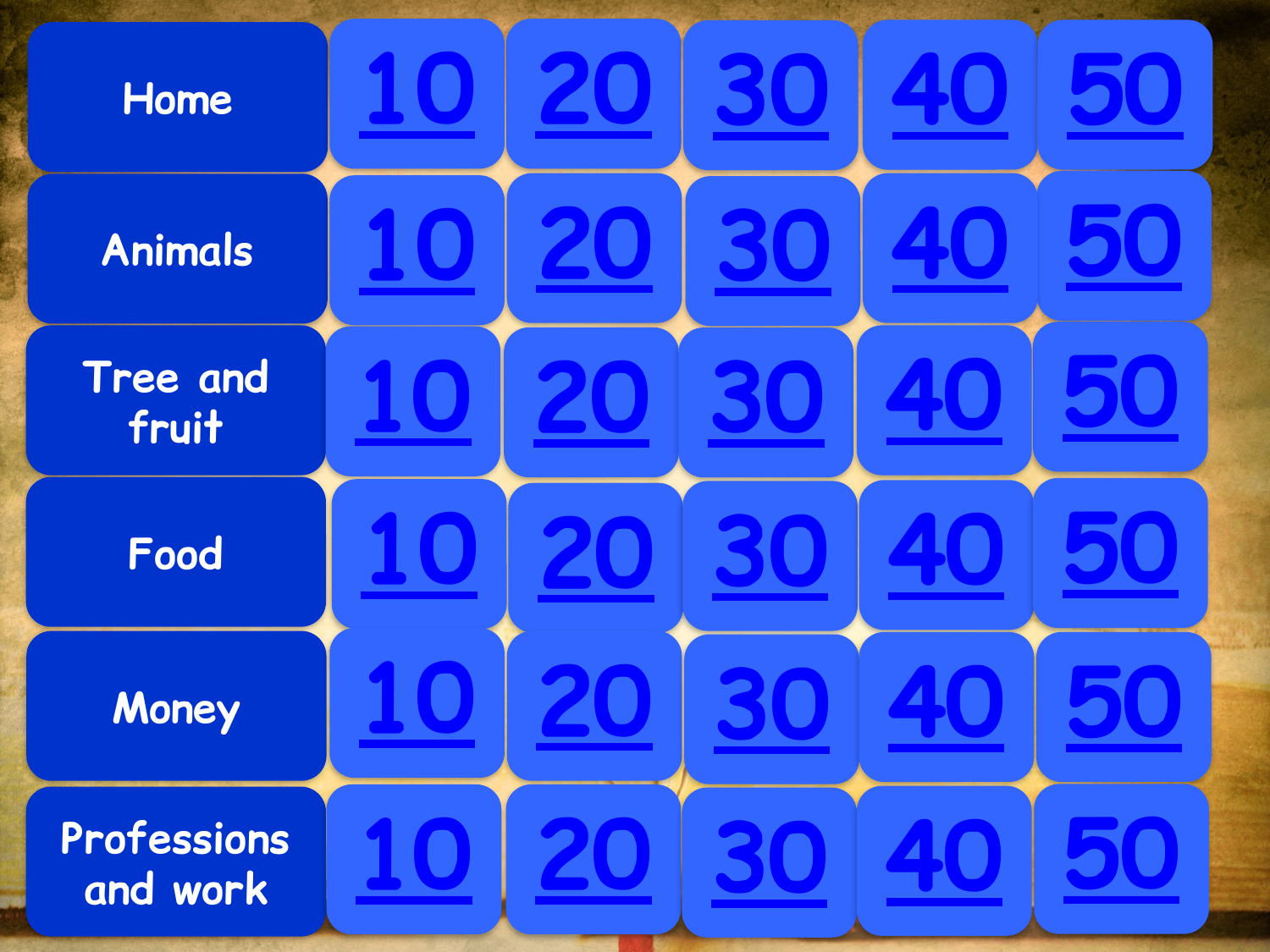

10
20
40
50
30
Home
50
20
40
Animals
10
30
50
40
Tree and fruit
10
20
30
Food
50
10
40
30
20
10
Money
20
40
50
30
50
10
20
40
Professions and work
30